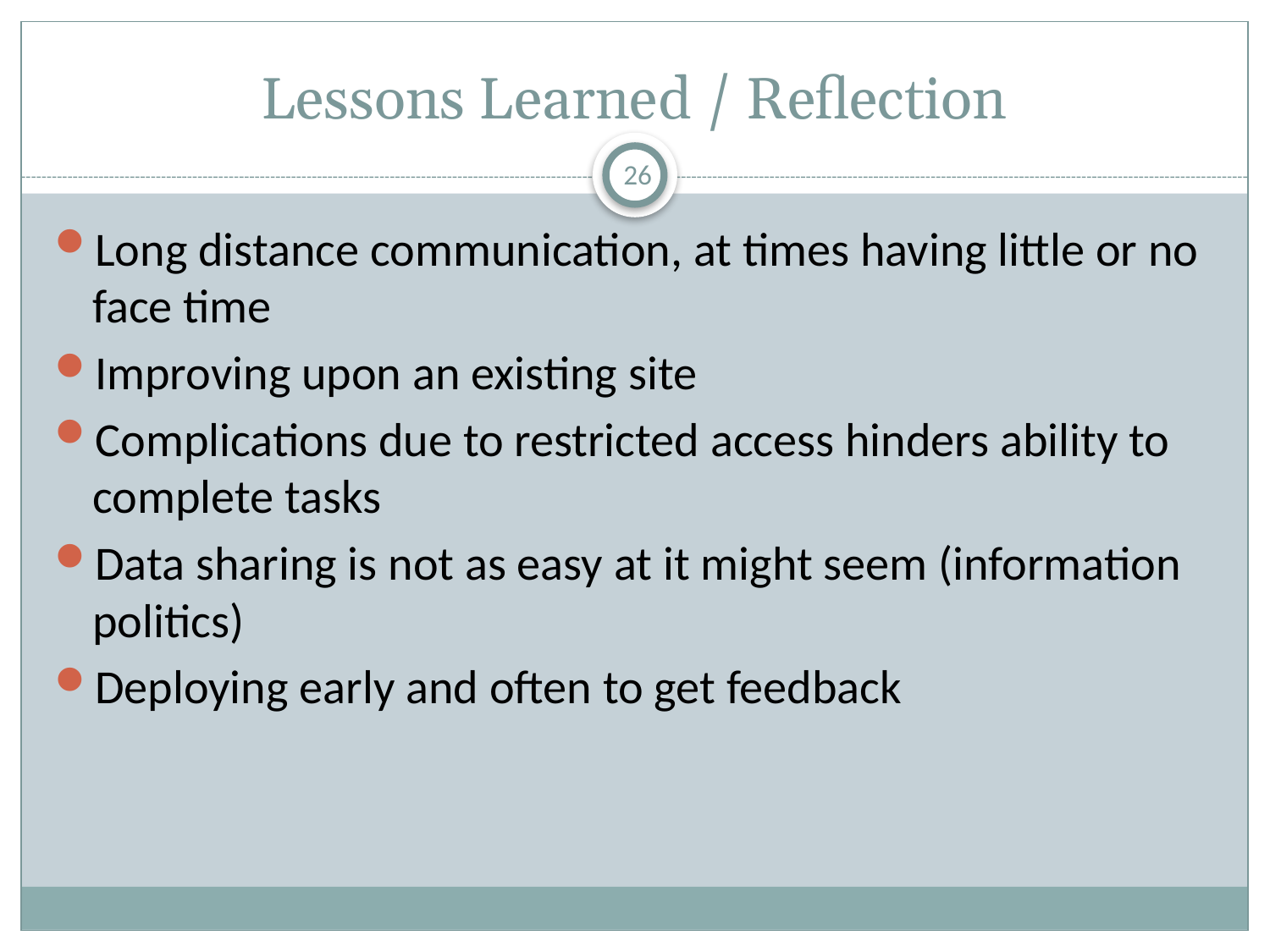

# Lessons Learned / Reflection
26
Long distance communication, at times having little or no face time
Improving upon an existing site
Complications due to restricted access hinders ability to complete tasks
Data sharing is not as easy at it might seem (information politics)
Deploying early and often to get feedback